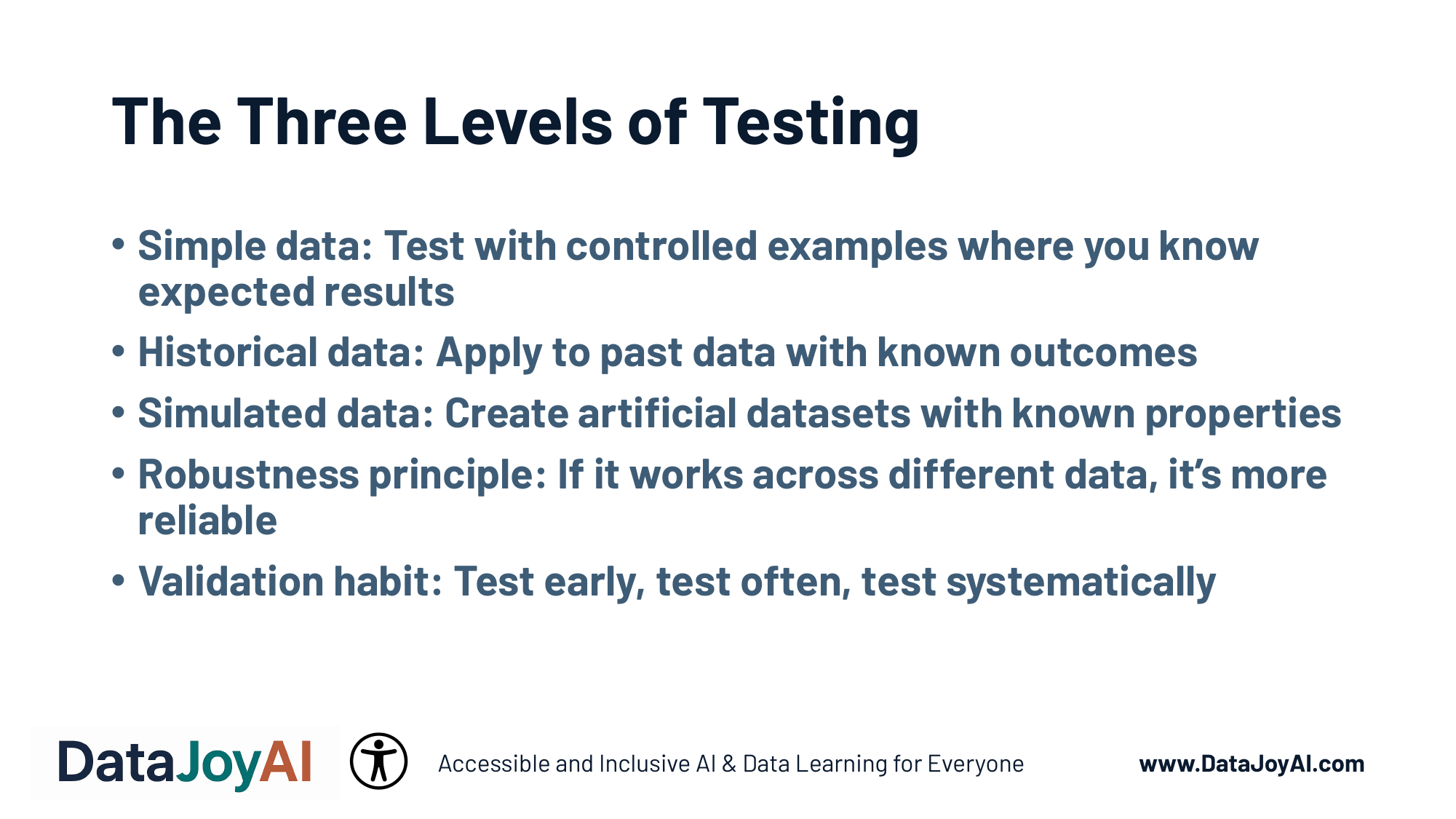

# The Three Levels of Testing
Simple data: Test with controlled examples where you know expected results
Historical data: Apply to past data with known outcomes
Simulated data: Create artificial datasets with known properties
Robustness principle: If it works across different data, it’s more reliable
Validation habit: Test early, test often, test systematically